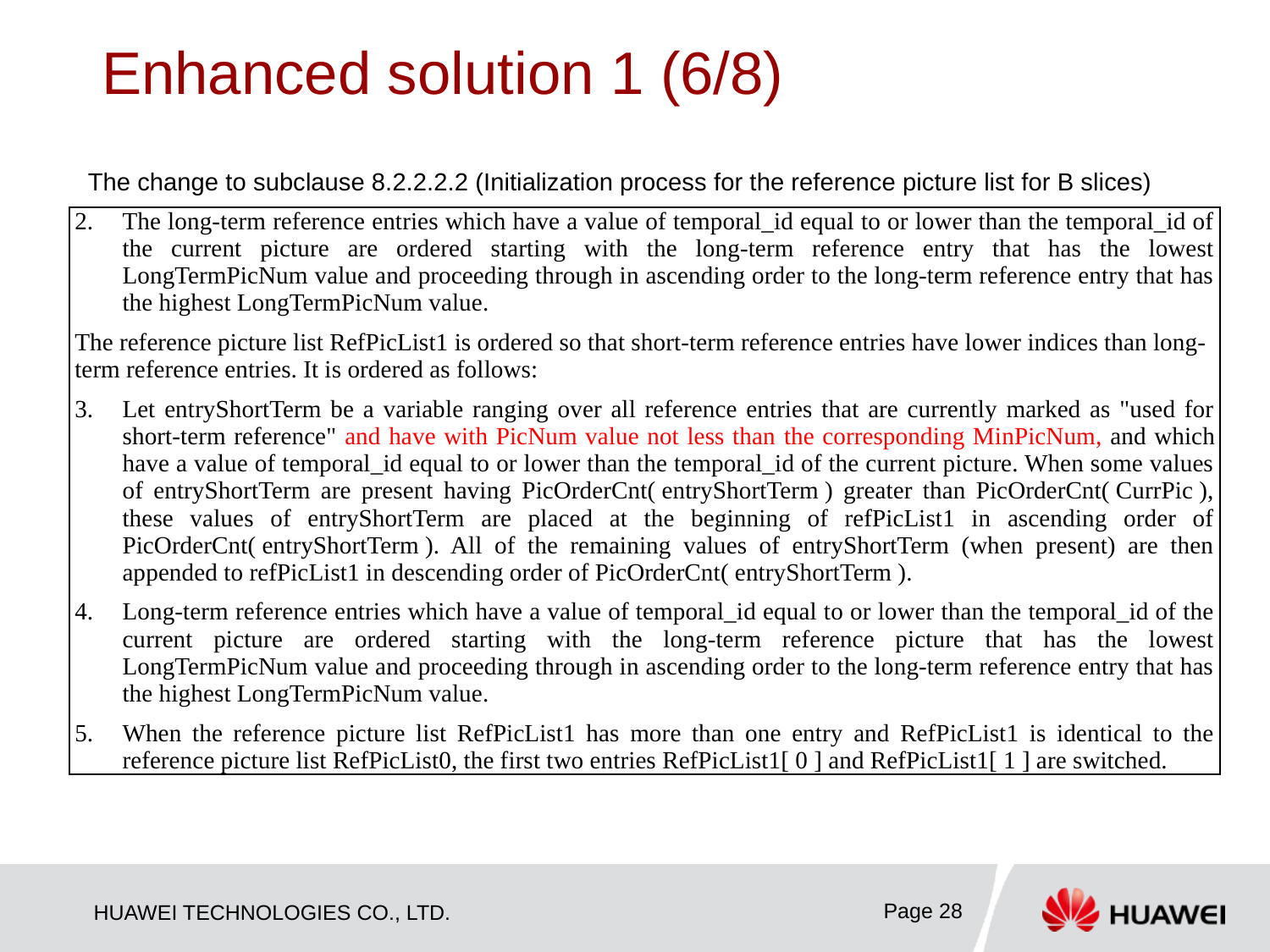

# Enhanced solution 1 (6/8)

The change to subclause 8.2.2.2.2 (Initialization process for the reference picture list for B slices)

| The long-term reference entries which have a value of temporal\_id equal to or lower than the temporal\_id of the current picture are ordered starting with the long-term reference entry that has the lowest LongTermPicNum value and proceeding through in ascending order to the long-term reference entry that has the highest LongTermPicNum value. The reference picture list RefPicList1 is ordered so that short-term reference entries have lower indices than long-term reference entries. It is ordered as follows: Let entryShortTerm be a variable ranging over all reference entries that are currently marked as "used for short‑term reference" and have with PicNum value not less than the corresponding MinPicNum, and which have a value of temporal\_id equal to or lower than the temporal\_id of the current picture. When some values of entryShortTerm are present having PicOrderCnt( entryShortTerm ) greater than PicOrderCnt( CurrPic ), these values of entryShortTerm are placed at the beginning of refPicList1 in ascending order of PicOrderCnt( entryShortTerm ). All of the remaining values of entryShortTerm (when present) are then appended to refPicList1 in descending order of PicOrderCnt( entryShortTerm ). Long-term reference entries which have a value of temporal\_id equal to or lower than the temporal\_id of the current picture are ordered starting with the long-term reference picture that has the lowest LongTermPicNum value and proceeding through in ascending order to the long‑term reference entry that has the highest LongTermPicNum value. When the reference picture list RefPicList1 has more than one entry and RefPicList1 is identical to the reference picture list RefPicList0, the first two entries RefPicList1[ 0 ] and RefPicList1[ 1 ] are switched. |
| --- |
Page 28